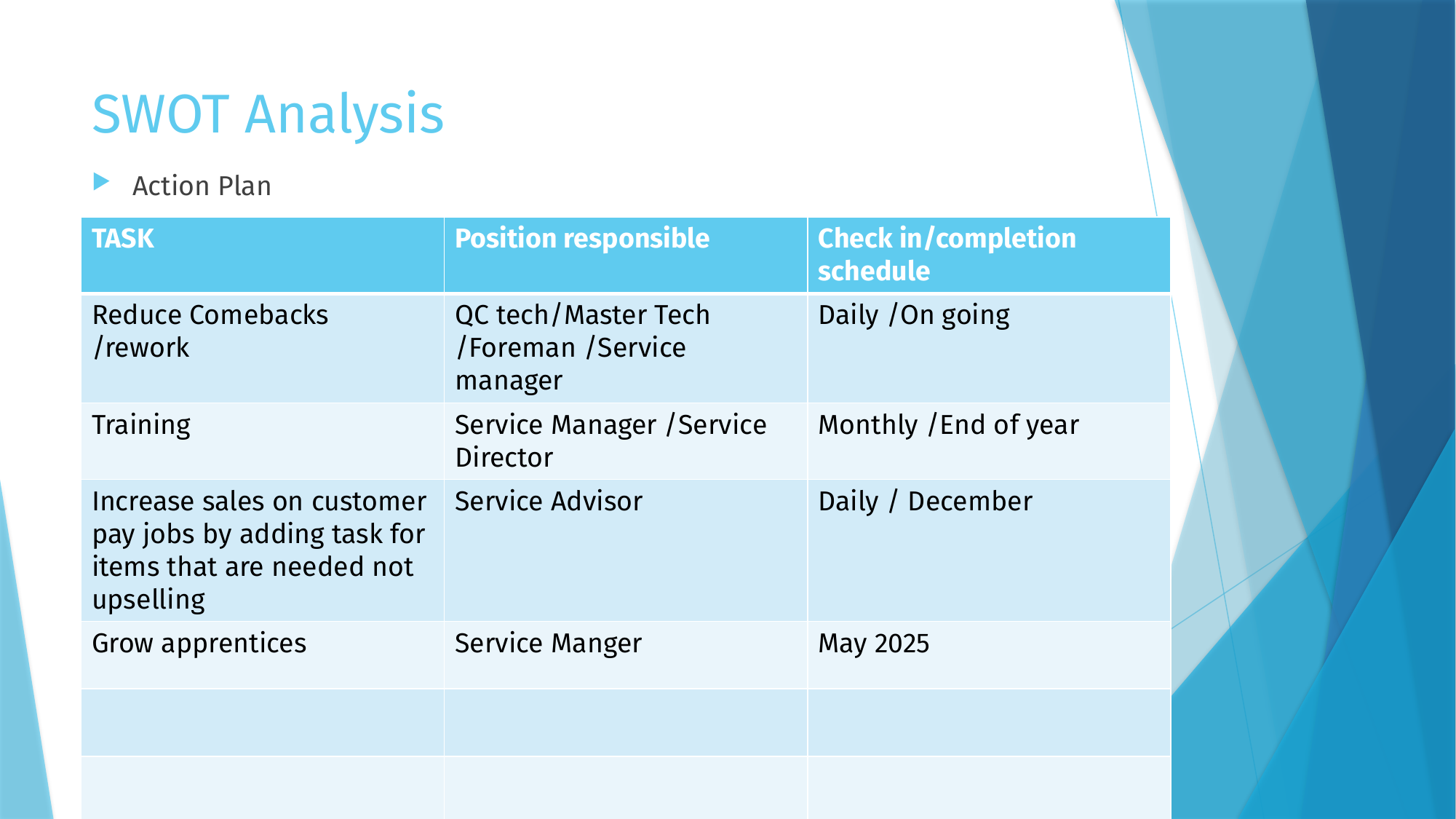

# SWOT Analysis
Action Plan

| TASK | Position responsible | Check in/completion schedule |
| --- | --- | --- |
| Reduce Comebacks /rework | QC tech/Master Tech /Foreman /Service manager | Daily /On going |
| Training | Service Manager /Service Director | Monthly /End of year |
| Increase sales on customer pay jobs by adding task for items that are needed not upselling | Service Advisor | Daily / December |
| Grow apprentices | Service Manger | May 2025 |
|  |  |  |
|  |  |  |
|  |  |  |